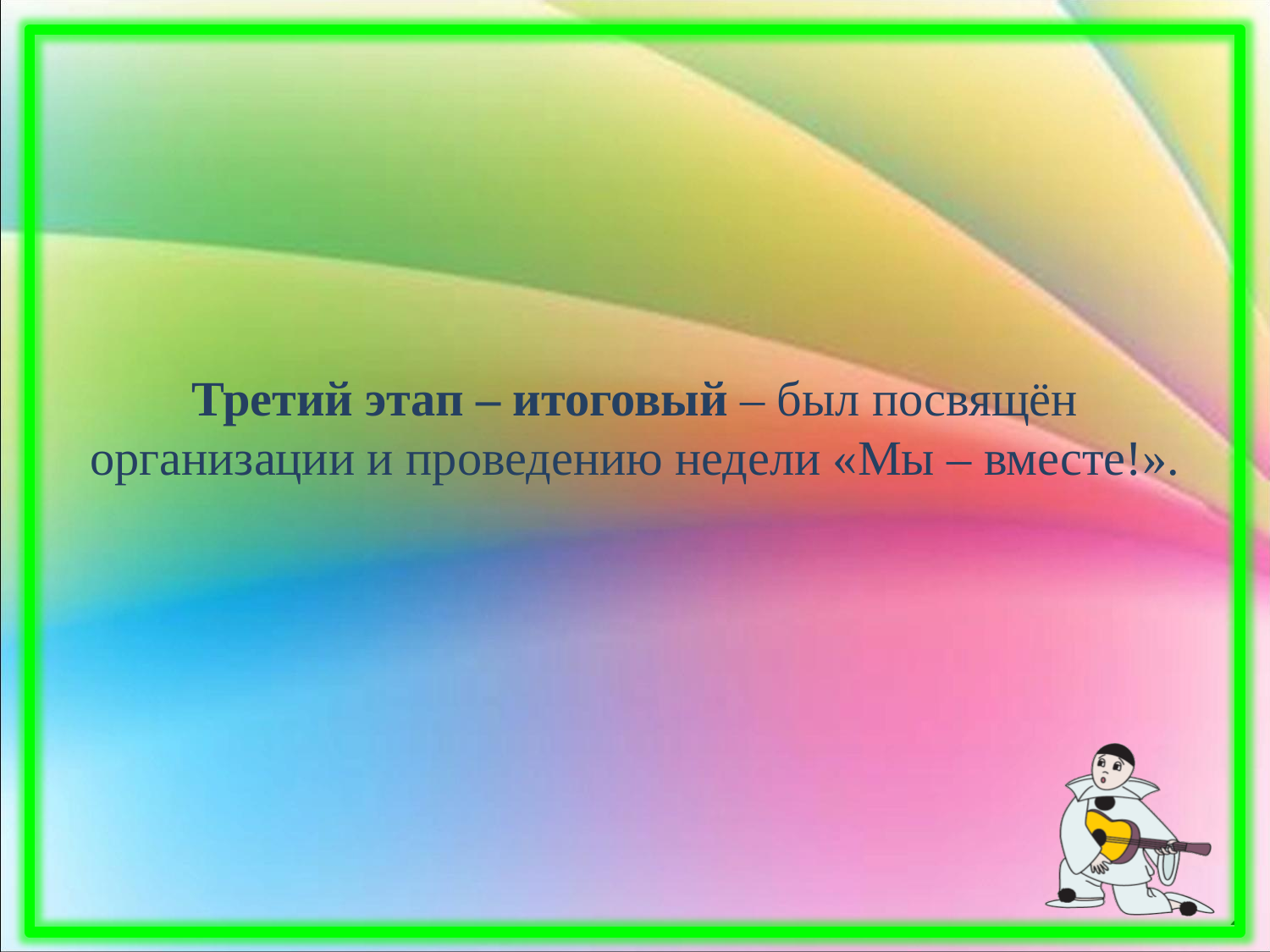

# Третий этап – итоговый – был посвящён организации и проведению недели «Мы – вместе!».